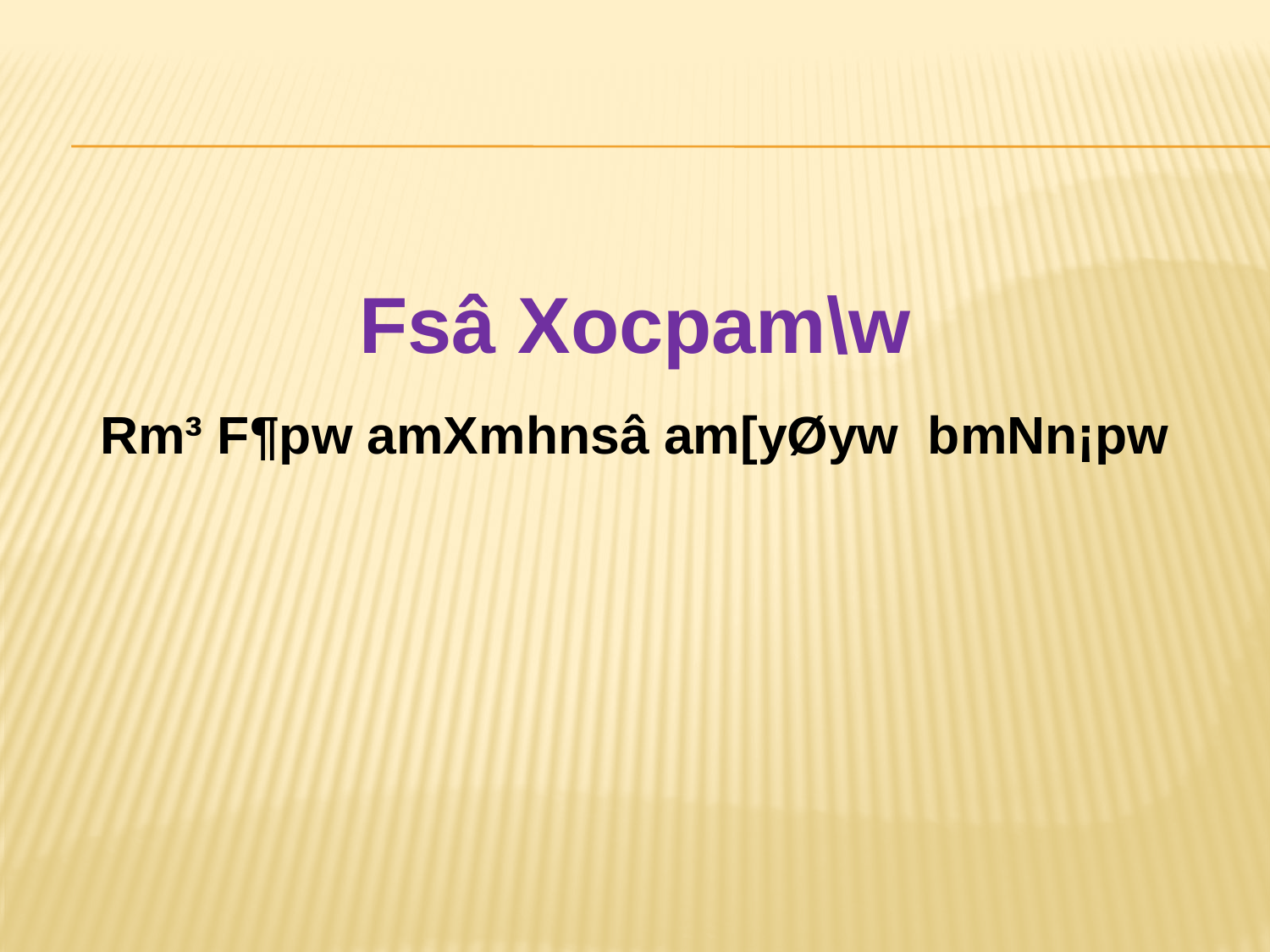

Fsâ Xocpam\w

Rm³ F¶pw amXmhnsâ am[yØyw  bmNn¡pw